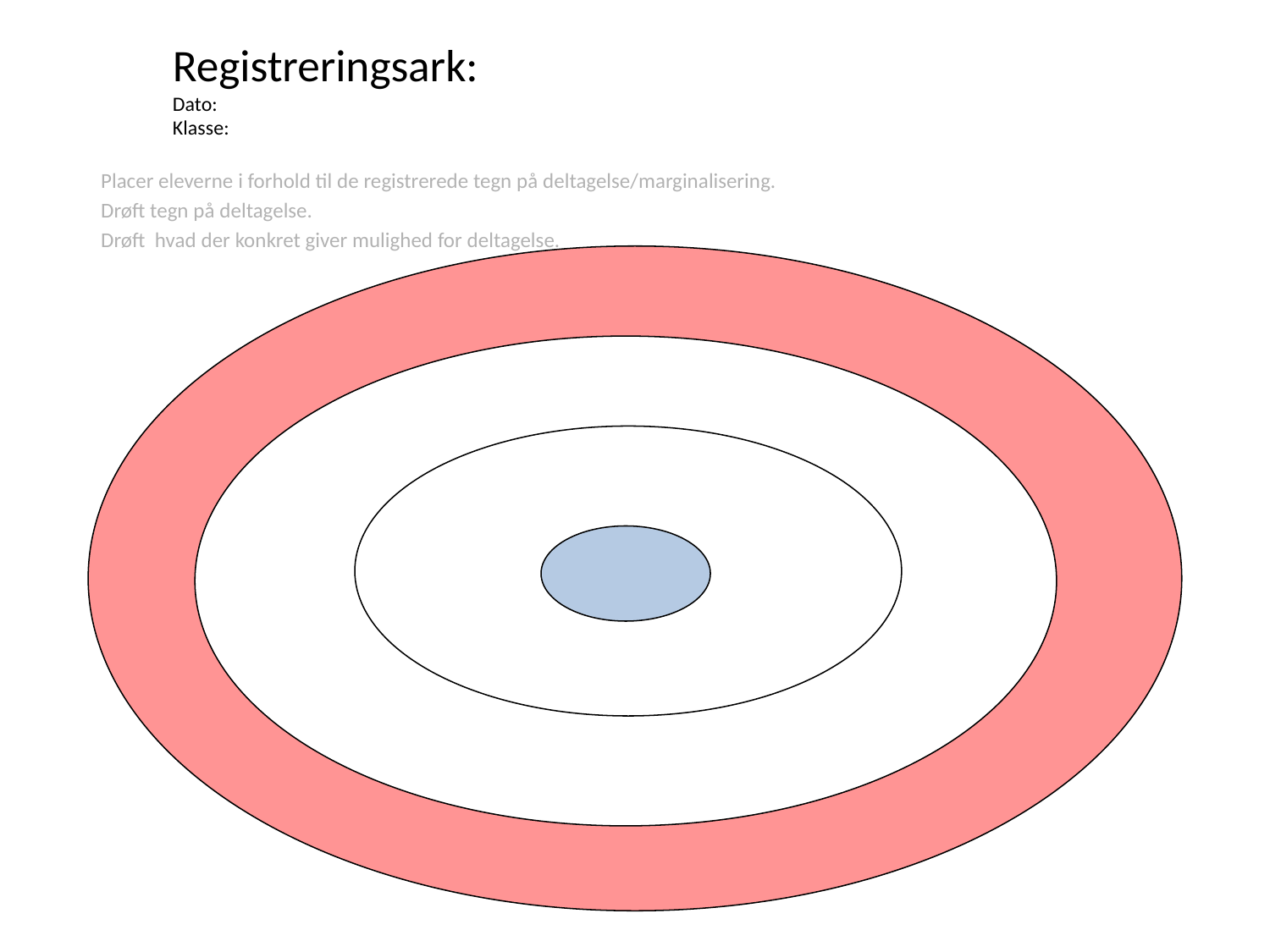

# Registreringsark: Dato: Klasse:
Placer eleverne i forhold til de registrerede tegn på deltagelse/marginalisering.
Drøft tegn på deltagelse.
Drøft  hvad der konkret giver mulighed for deltagelse.